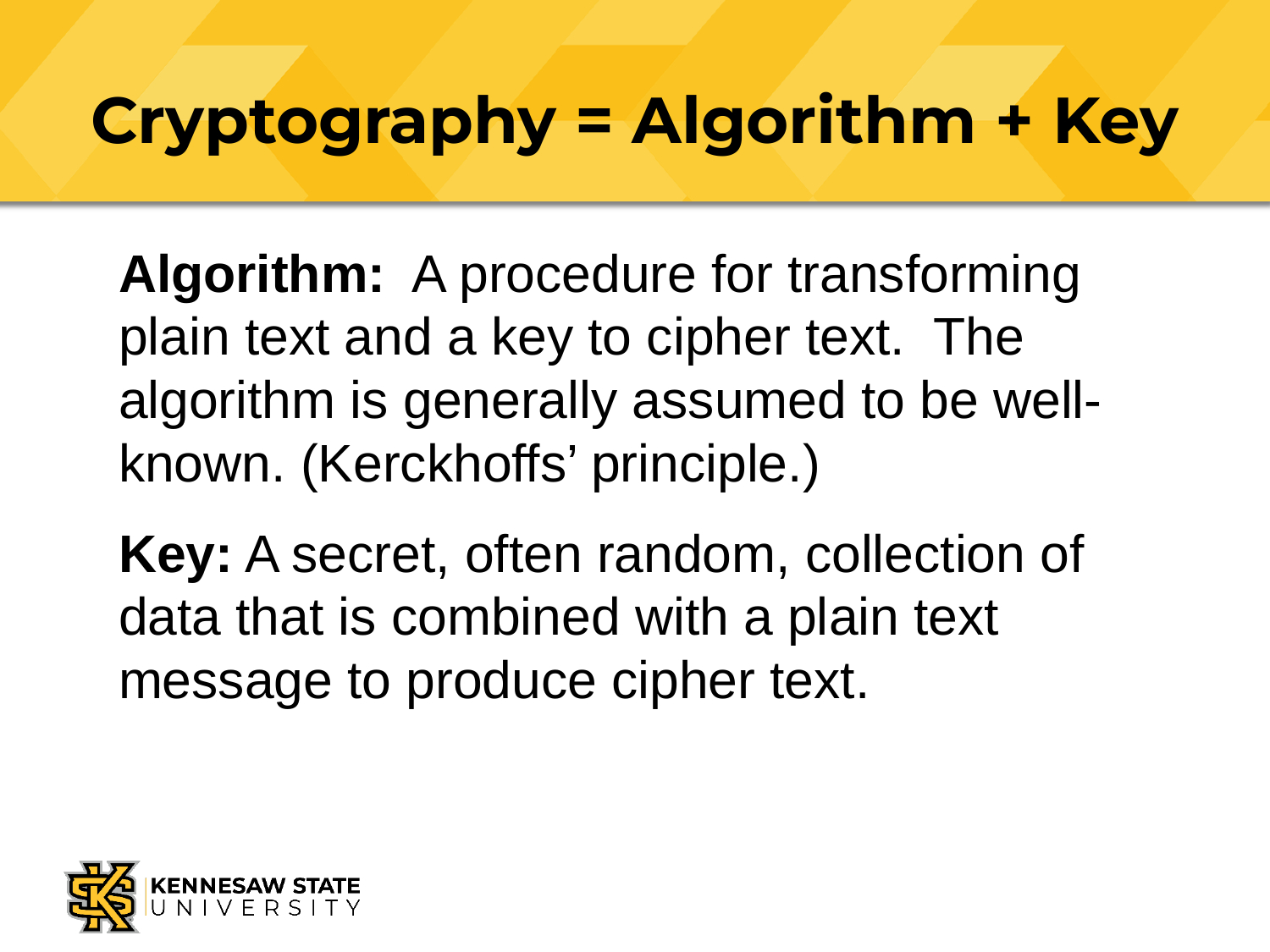

# Cryptography = Algorithm + Key
Algorithm:  A procedure for transforming plain text and a key to cipher text.  The algorithm is generally assumed to be well-known. (Kerckhoffs’ principle.)
Key: A secret, often random, collection of data that is combined with a plain text message to produce cipher text.